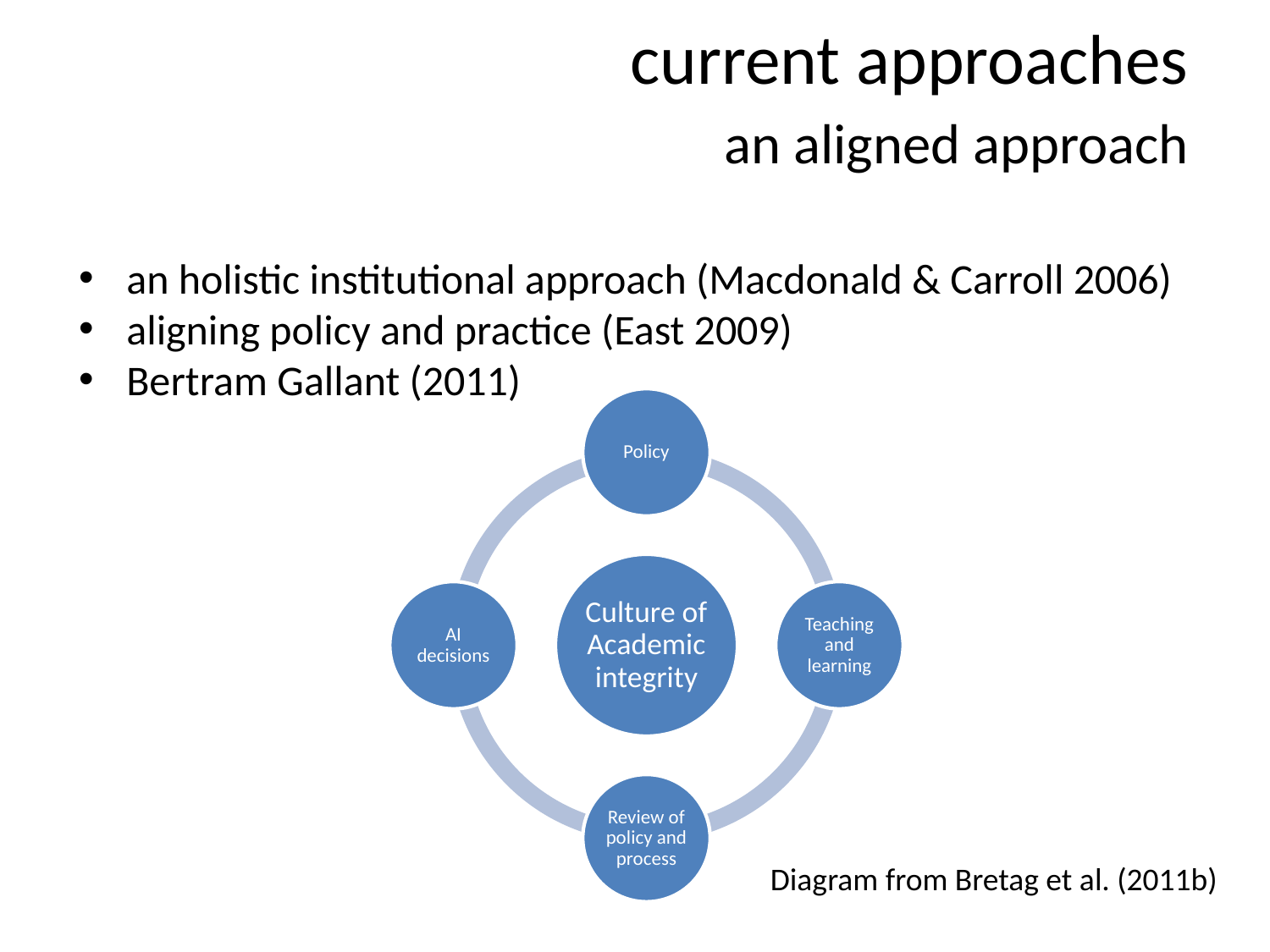

current approaches
an aligned approach

an holistic institutional approach (Macdonald & Carroll 2006)
aligning policy and practice (East 2009)
Bertram Gallant (2011)
Culture of Academic integrity
Policy
Teaching and learning
Review of policy and process
AI decisions
Diagram from Bretag et al. (2011b)